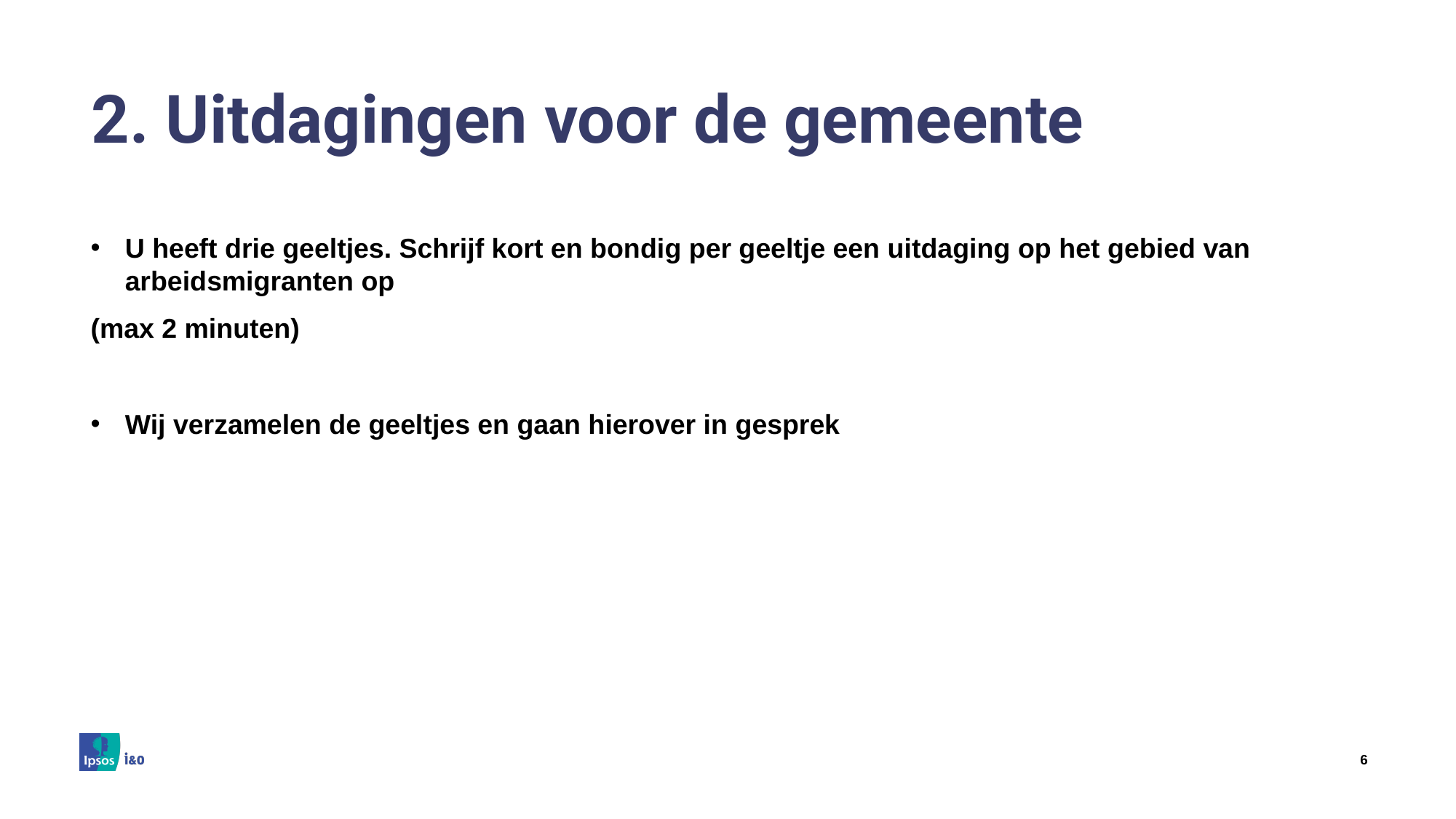

# 2. Uitdagingen voor de gemeente
U heeft drie geeltjes. Schrijf kort en bondig per geeltje een uitdaging op het gebied van arbeidsmigranten op
(max 2 minuten)

Wij verzamelen de geeltjes en gaan hierover in gesprek

6